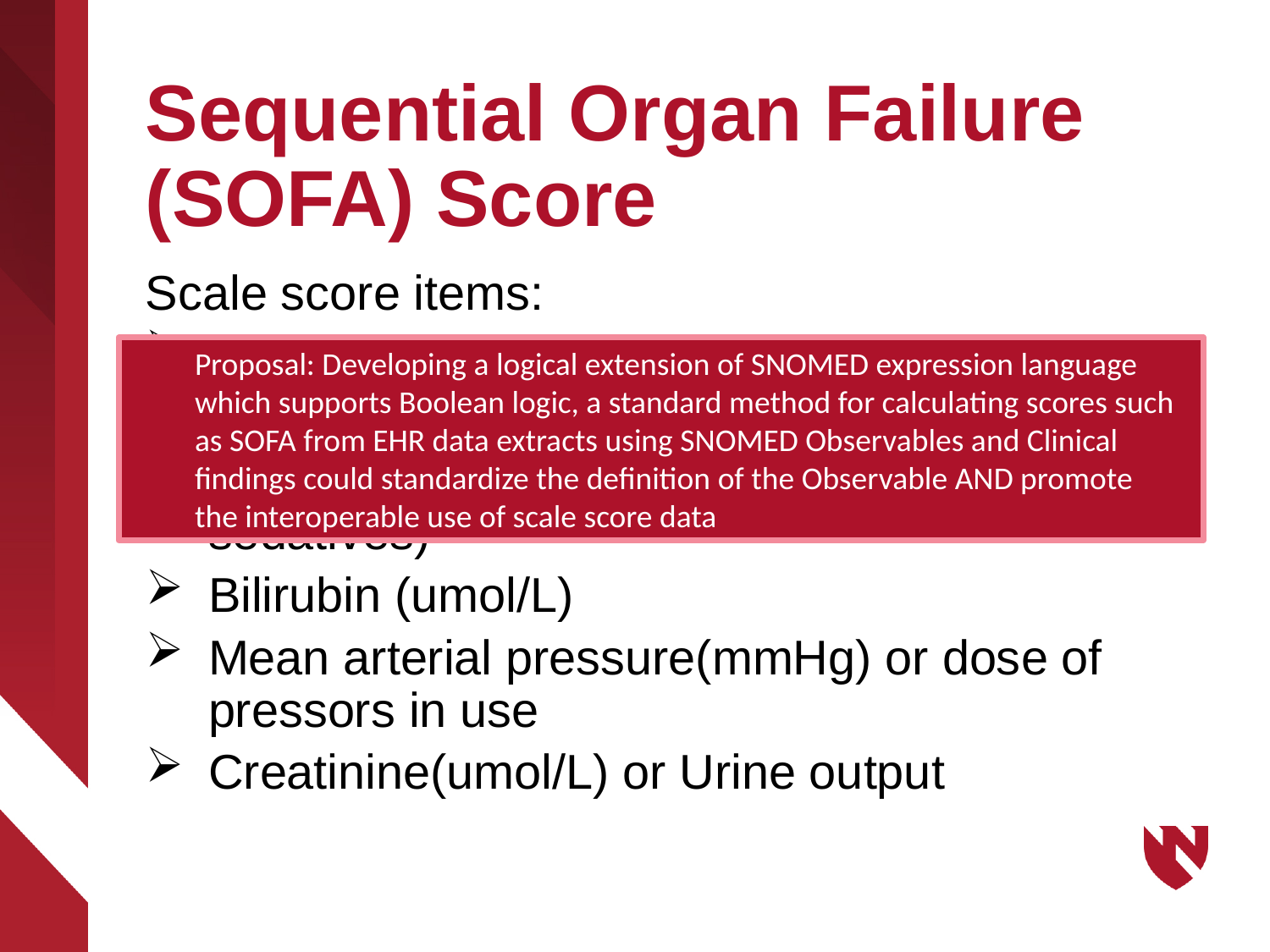

# Sequential Organ Failure (SOFA) Score
Scale score items:
Fraction inhaled oxygen content(%)
Platelet count (10³/µL)
Glasgow Coma Scale (estimate if on sedatives)
Bilirubin (umol/L)
Mean arterial pressure(mmHg) or dose of pressors in use
Creatinine(umol/L) or Urine output

Proposal: Developing a logical extension of SNOMED expression language which supports Boolean logic, a standard method for calculating scores such as SOFA from EHR data extracts using SNOMED Observables and Clinical findings could standardize the definition of the Observable AND promote  the interoperable use of scale score data